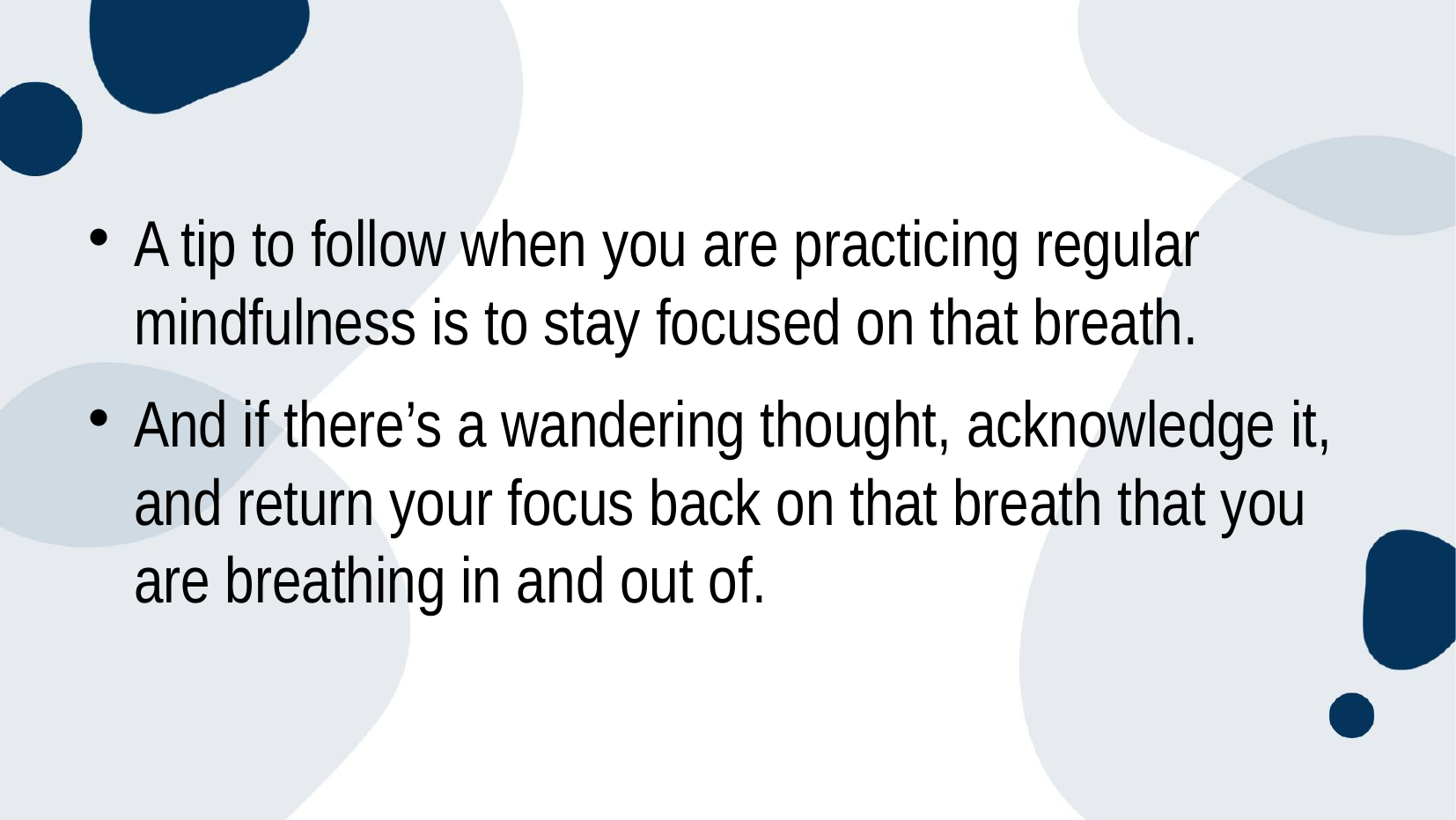

#
A tip to follow when you are practicing regular mindfulness is to stay focused on that breath.
And if there’s a wandering thought, acknowledge it, and return your focus back on that breath that you are breathing in and out of.